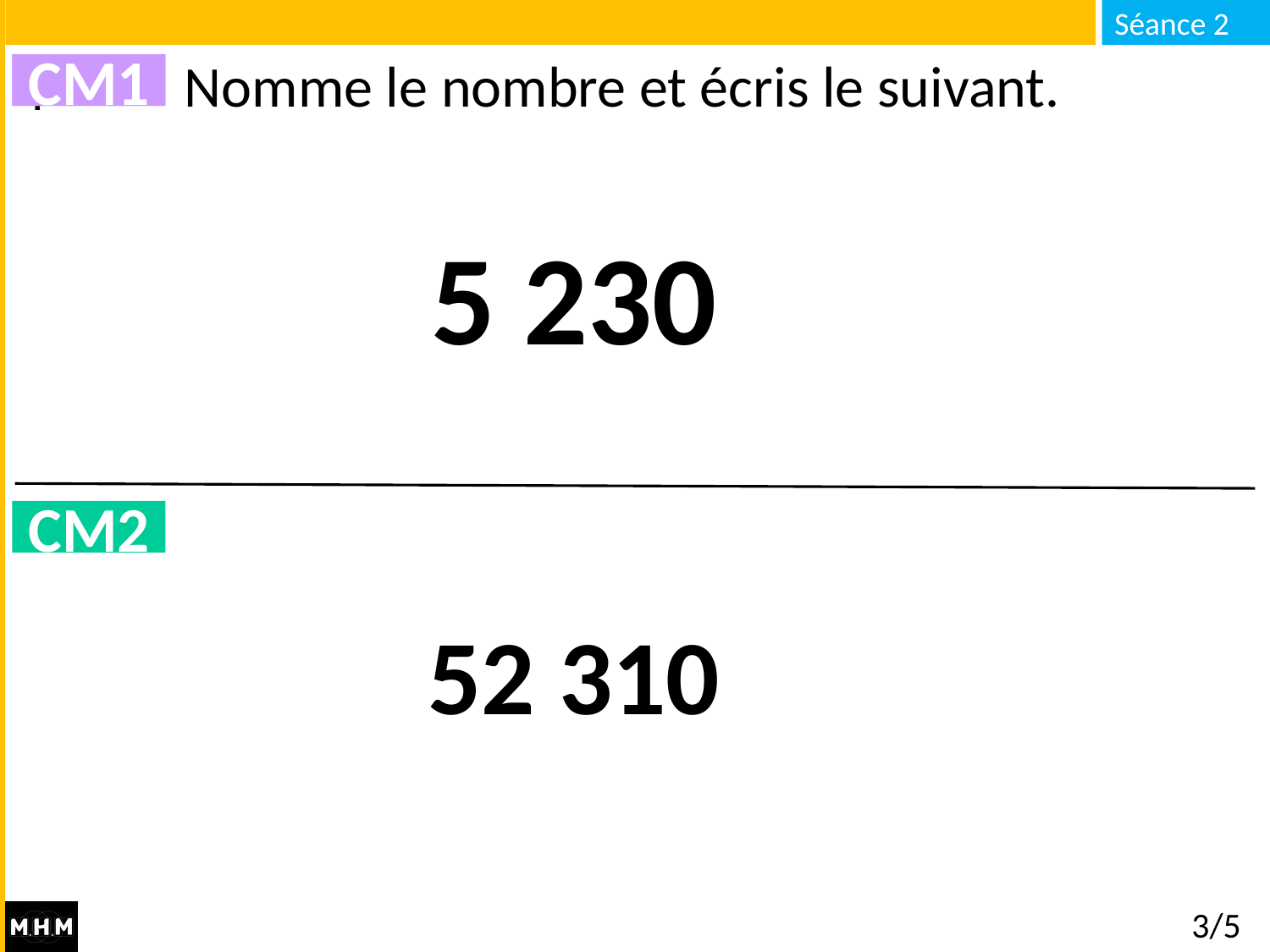

# Nomme le nombre et écris le suivant.
CM1
CM1
5 230
CM2
52 310
3/5